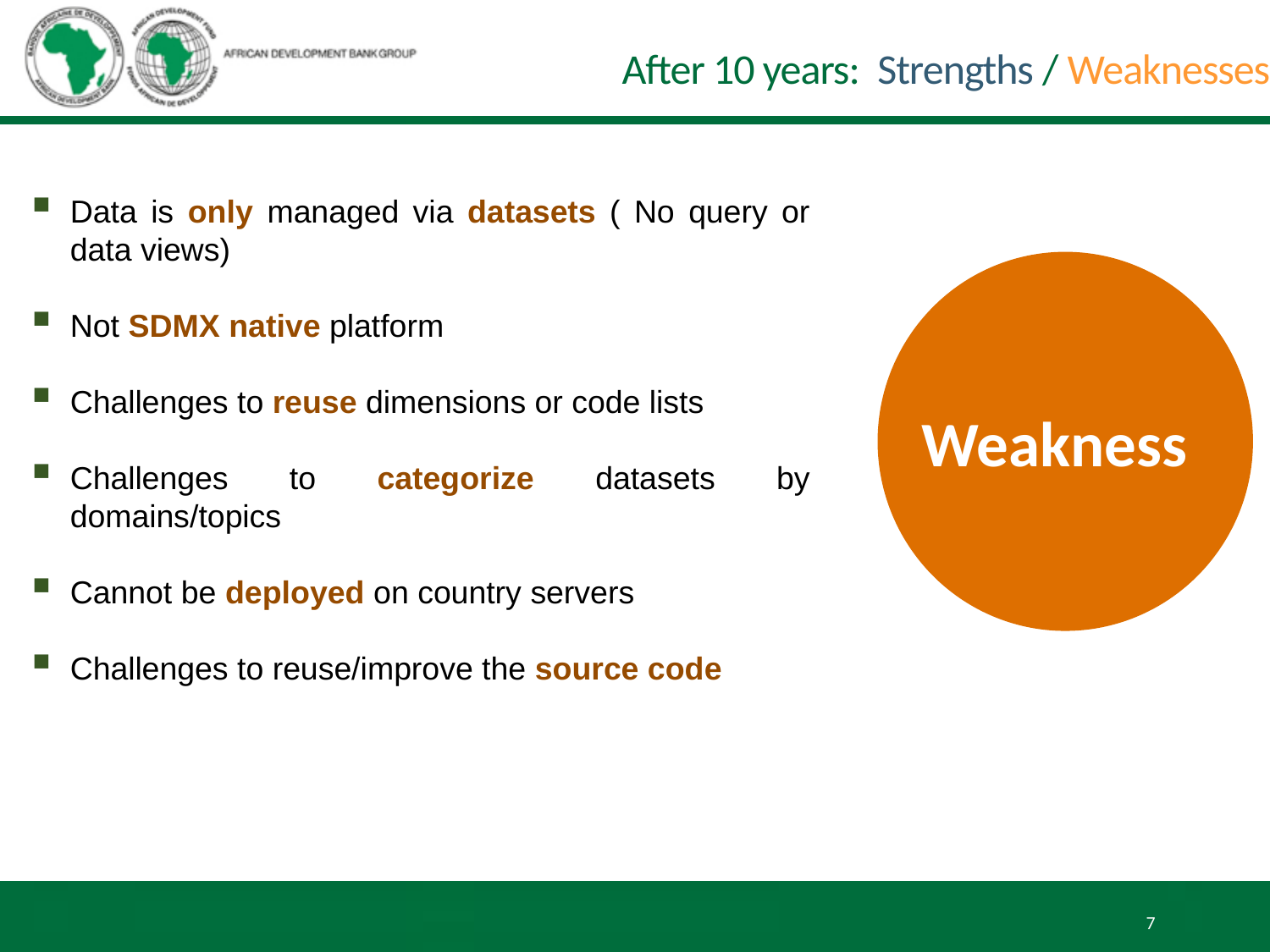

# After 10 years:  Strengths / Weaknesses
Data is only managed via datasets ( No query or data views)

Not SDMX native platform

Challenges to reuse dimensions or code lists

Challenges to categorize datasets by domains/topics

Cannot be deployed on country servers

Challenges to reuse/improve the source code

Weakness
7